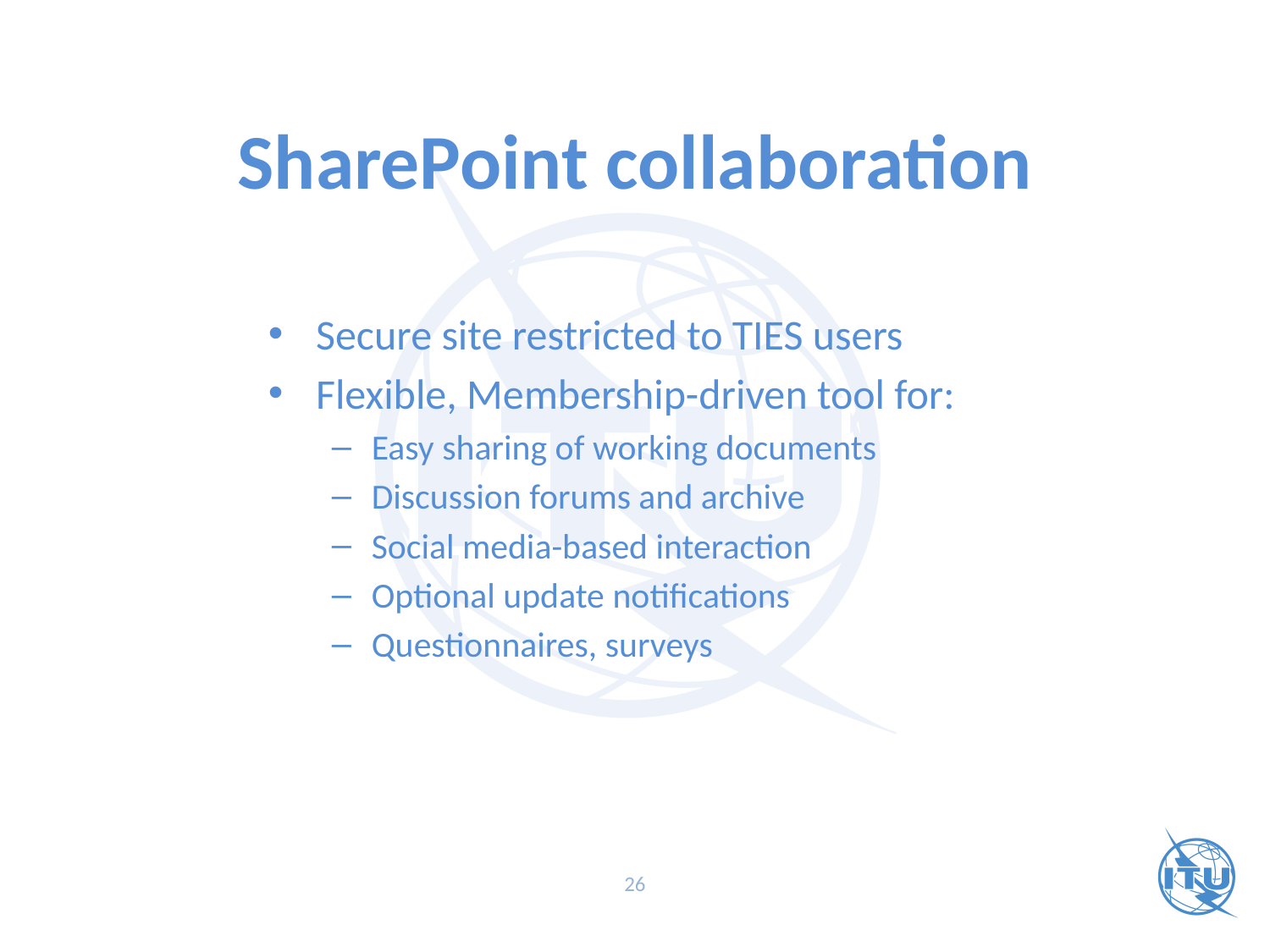

# SharePoint collaboration
Secure site restricted to TIES users
Flexible, Membership-driven tool for:
Easy sharing of working documents
Discussion forums and archive
Social media-based interaction
Optional update notifications
Questionnaires, surveys

26